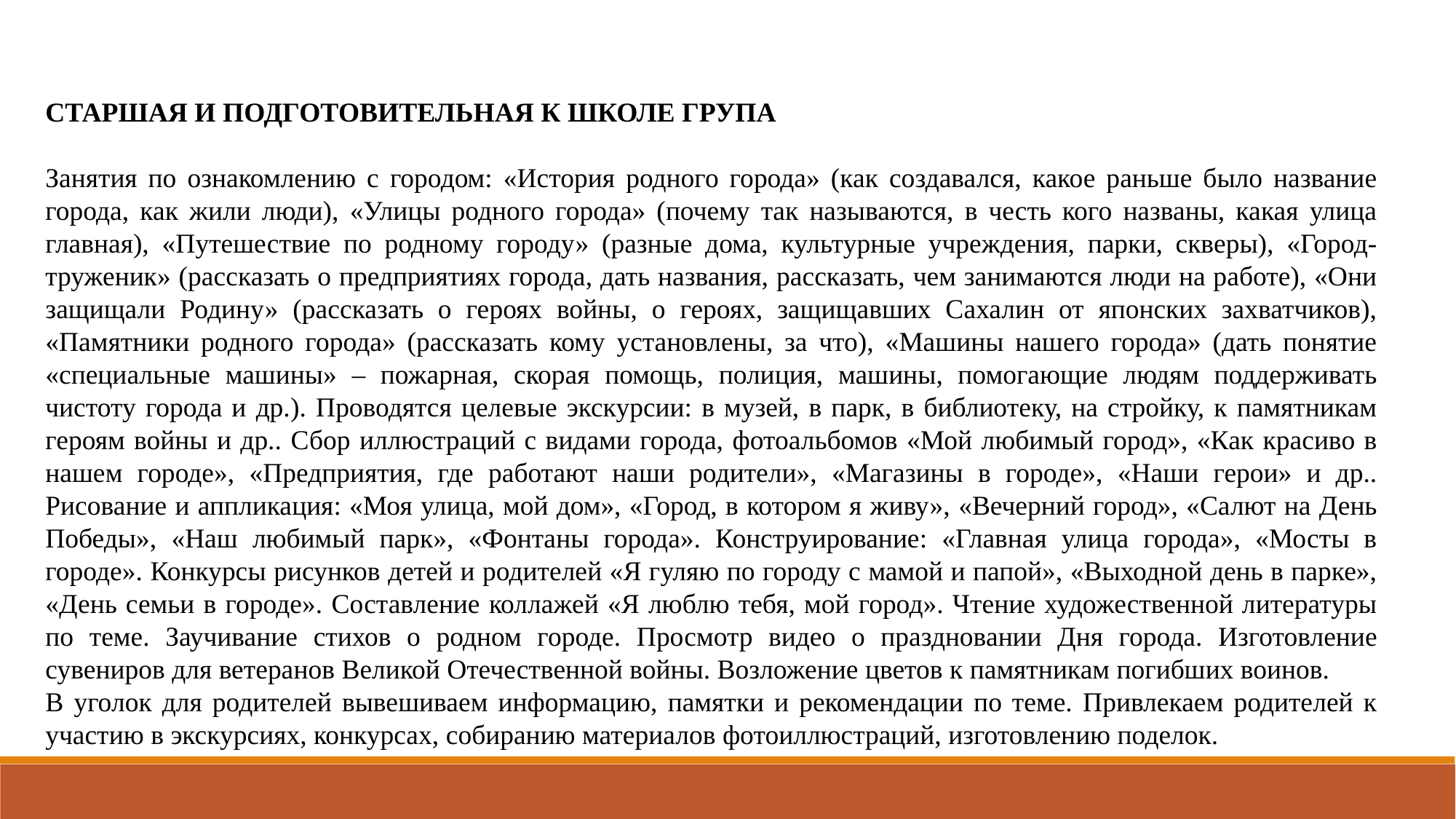

СТАРШАЯ И ПОДГОТОВИТЕЛЬНАЯ К ШКОЛЕ ГРУПА
Занятия по ознакомлению с городом: «История родного города» (как создавался, какое раньше было название города, как жили люди), «Улицы родного города» (почему так называются, в честь кого названы, какая улица главная), «Путешествие по родному городу» (разные дома, культурные учреждения, парки, скверы), «Город-труженик» (рассказать о предприятиях города, дать названия, рассказать, чем занимаются люди на работе), «Они защищали Родину» (рассказать о героях войны, о героях, защищавших Сахалин от японских захватчиков), «Памятники родного города» (рассказать кому установлены, за что), «Машины нашего города» (дать понятие «специальные машины» – пожарная, скорая помощь, полиция, машины, помогающие людям поддерживать чистоту города и др.). Проводятся целевые экскурсии: в музей, в парк, в библиотеку, на стройку, к памятникам героям войны и др.. Сбор иллюстраций с видами города, фотоальбомов «Мой любимый город», «Как красиво в нашем городе», «Предприятия, где работают наши родители», «Магазины в городе», «Наши герои» и др.. Рисование и аппликация: «Моя улица, мой дом», «Город, в котором я живу», «Вечерний город», «Салют на День Победы», «Наш любимый парк», «Фонтаны города». Конструирование: «Главная улица города», «Мосты в городе». Конкурсы рисунков детей и родителей «Я гуляю по городу с мамой и папой», «Выходной день в парке», «День семьи в городе». Составление коллажей «Я люблю тебя, мой город». Чтение художественной литературы по теме. Заучивание стихов о родном городе. Просмотр видео о праздновании Дня города. Изготовление сувениров для ветеранов Великой Отечественной войны. Возложение цветов к памятникам погибших воинов.
В уголок для родителей вывешиваем информацию, памятки и рекомендации по теме. Привлекаем родителей к участию в экскурсиях, конкурсах, собиранию материалов фотоиллюстраций, изготовлению поделок.